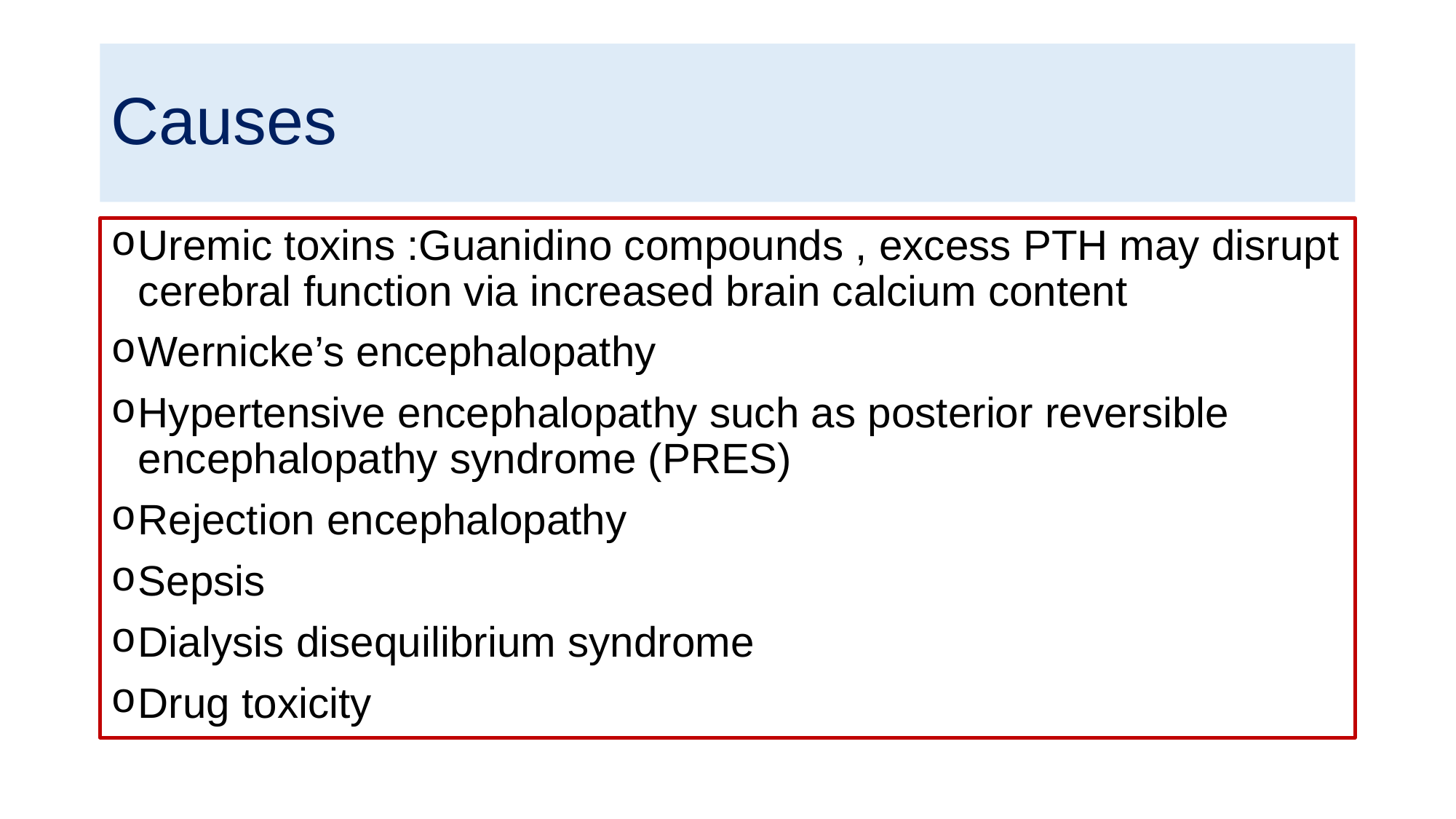

# Causes
Uremic toxins :Guanidino compounds , excess PTH may disrupt cerebral function via increased brain calcium content
Wernicke’s encephalopathy
Hypertensive encephalopathy such as posterior reversible encephalopathy syndrome (PRES)
Rejection encephalopathy
Sepsis
Dialysis disequilibrium syndrome
Drug toxicity